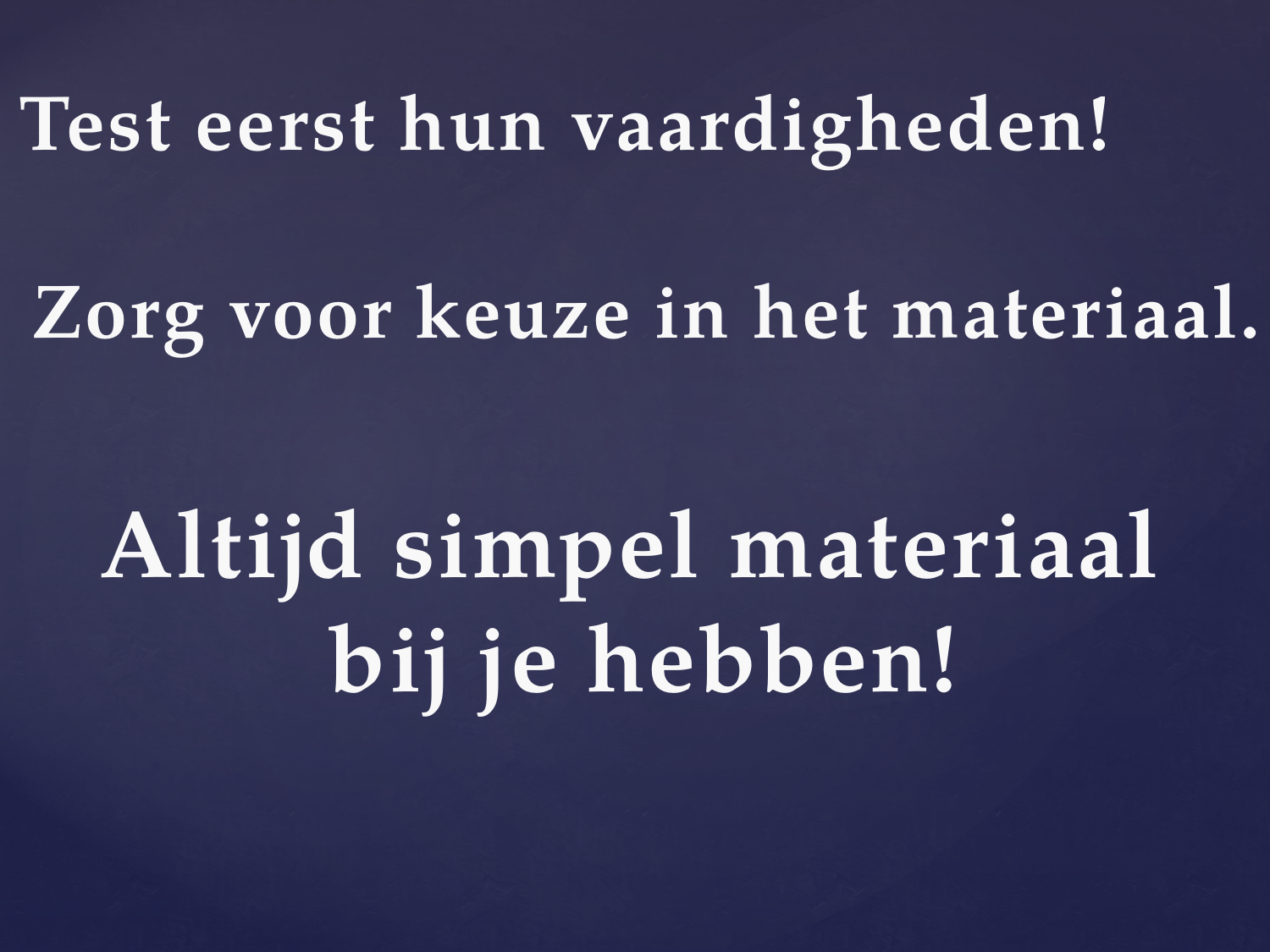

Test eerst hun vaardigheden!
Zorg voor keuze in het materiaal.
Altijd simpel materiaal
 bij je hebben!